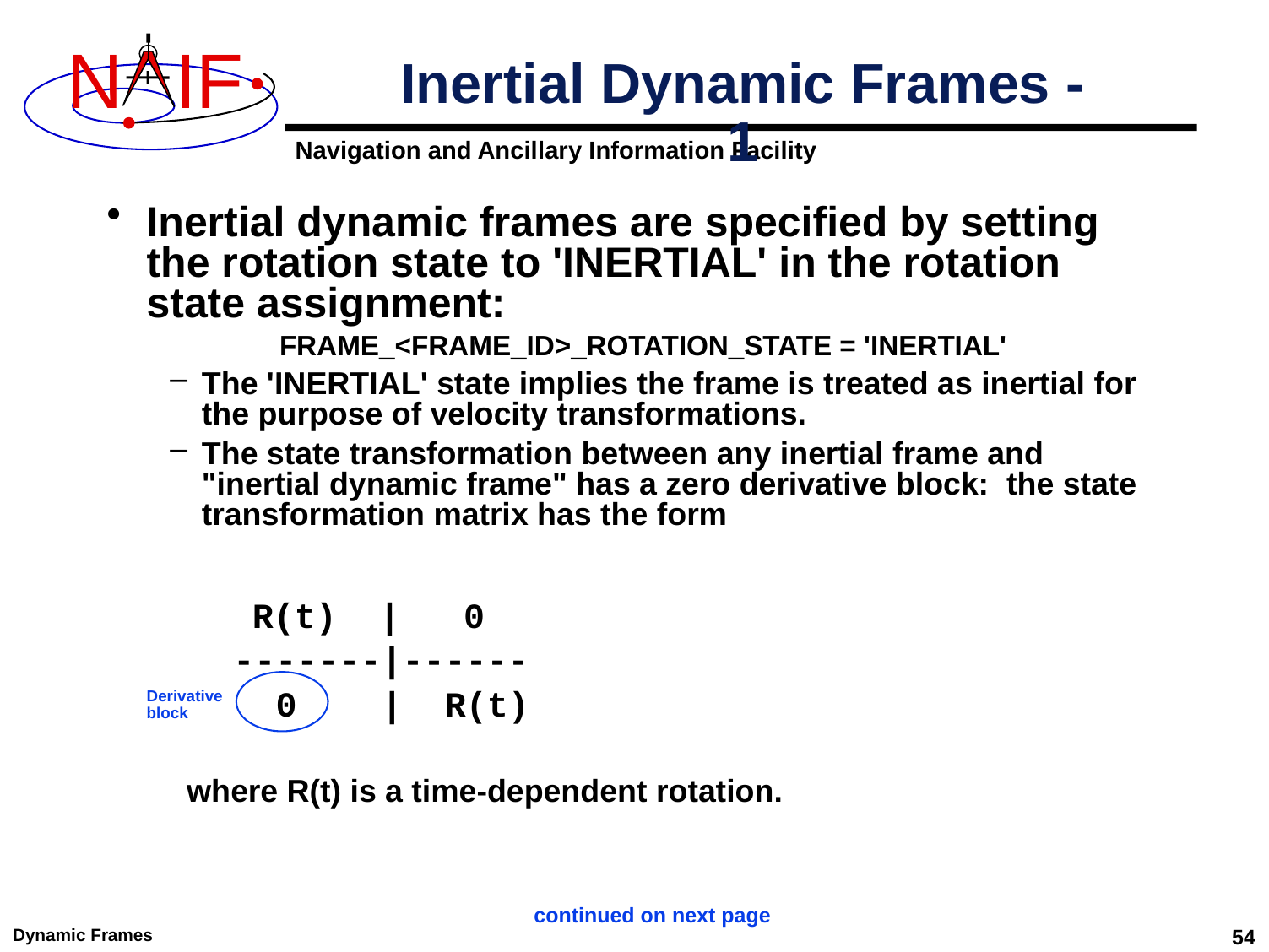

# Inertial Dynamic Frames - 1
Inertial dynamic frames are specified by setting the rotation state to 'INERTIAL' in the rotation state assignment:
              FRAME_<FRAME_ID>_ROTATION_STATE = 'INERTIAL'
The 'INERTIAL' state implies the frame is treated as inertial for the purpose of velocity transformations.
The state transformation between any inertial frame and "inertial dynamic frame" has a zero derivative block:  the state transformation matrix has the form

               R(t)  |   0
      -------|------
        0    |  R(t)

         where R(t) is a time-dependent rotation.

Derivative
block
continued on next page
Dynamic Frames
54